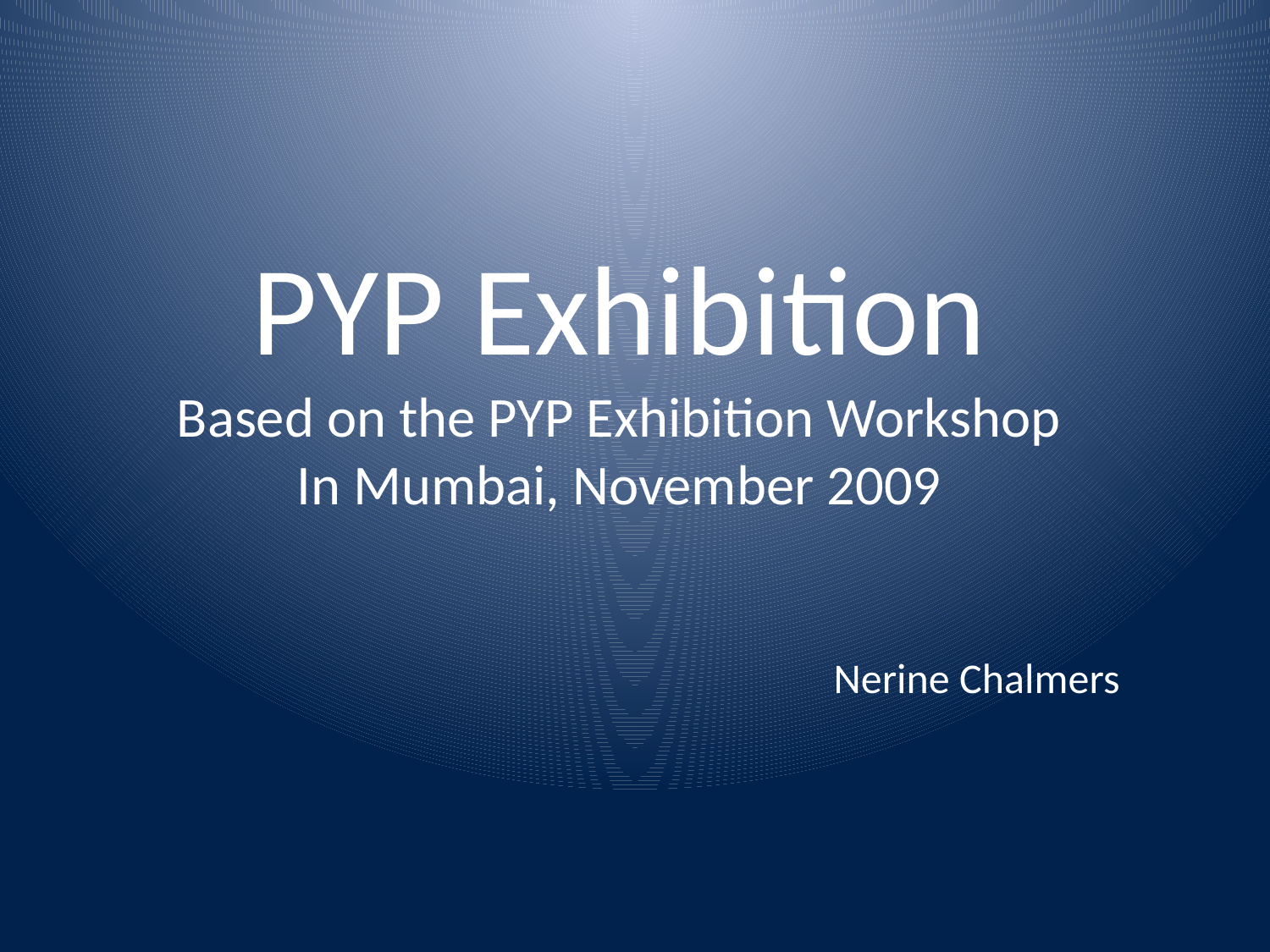

PYP Exhibition
Based on the PYP Exhibition Workshop
In Mumbai, November 2009

Nerine Chalmers